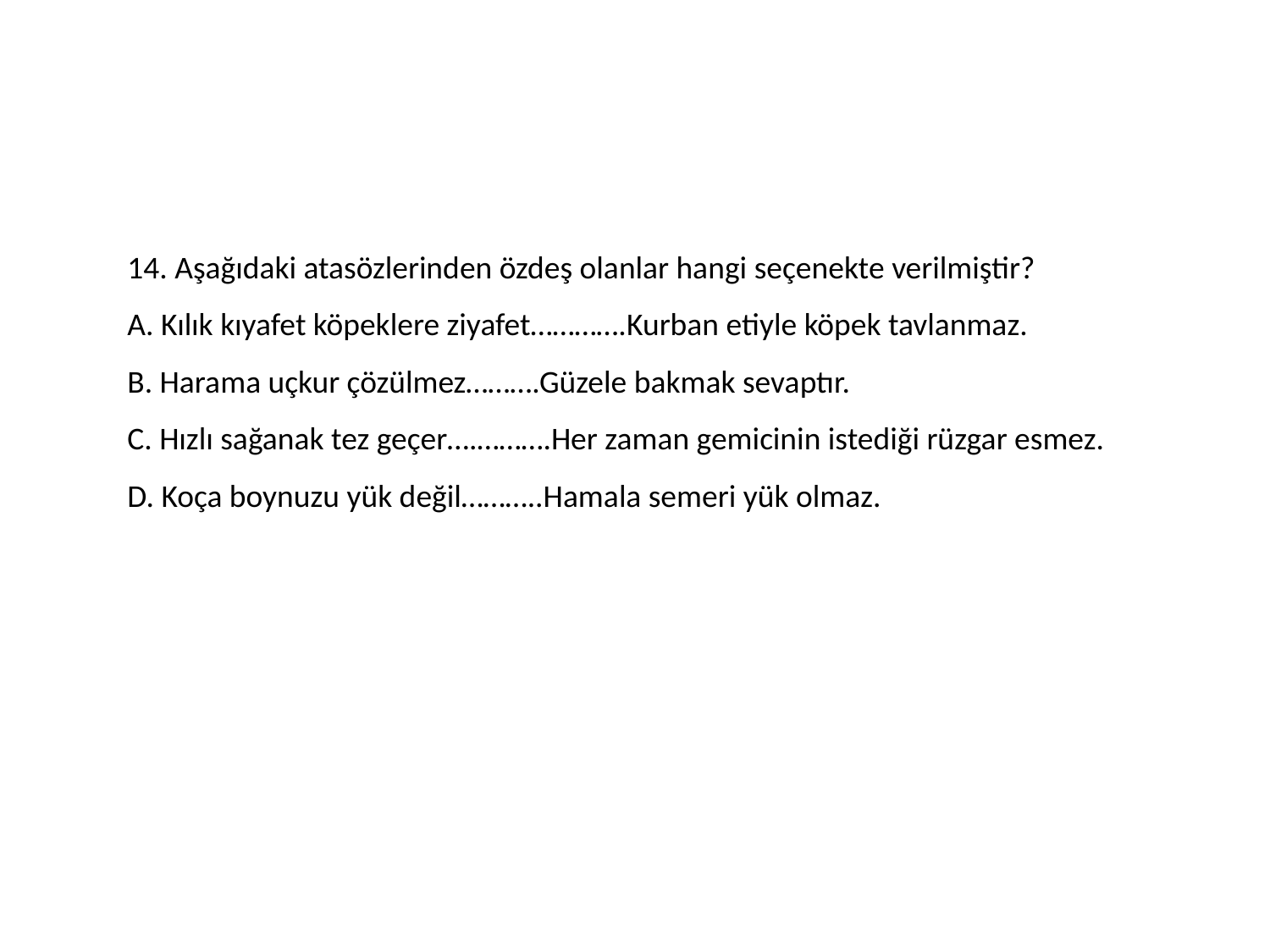

14. Aşağıdaki atasözlerinden özdeş olanlar hangi seçenekte verilmiştir?
A. Kılık kıyafet köpeklere ziyafet………….Kurban etiyle köpek tavlanmaz.
B. Harama uçkur çözülmez……….Güzele bakmak sevaptır.
C. Hızlı sağanak tez geçer….……….Her zaman gemicinin istediği rüzgar esmez.
D. Koça boynuzu yük değil………..Hamala semeri yük olmaz.